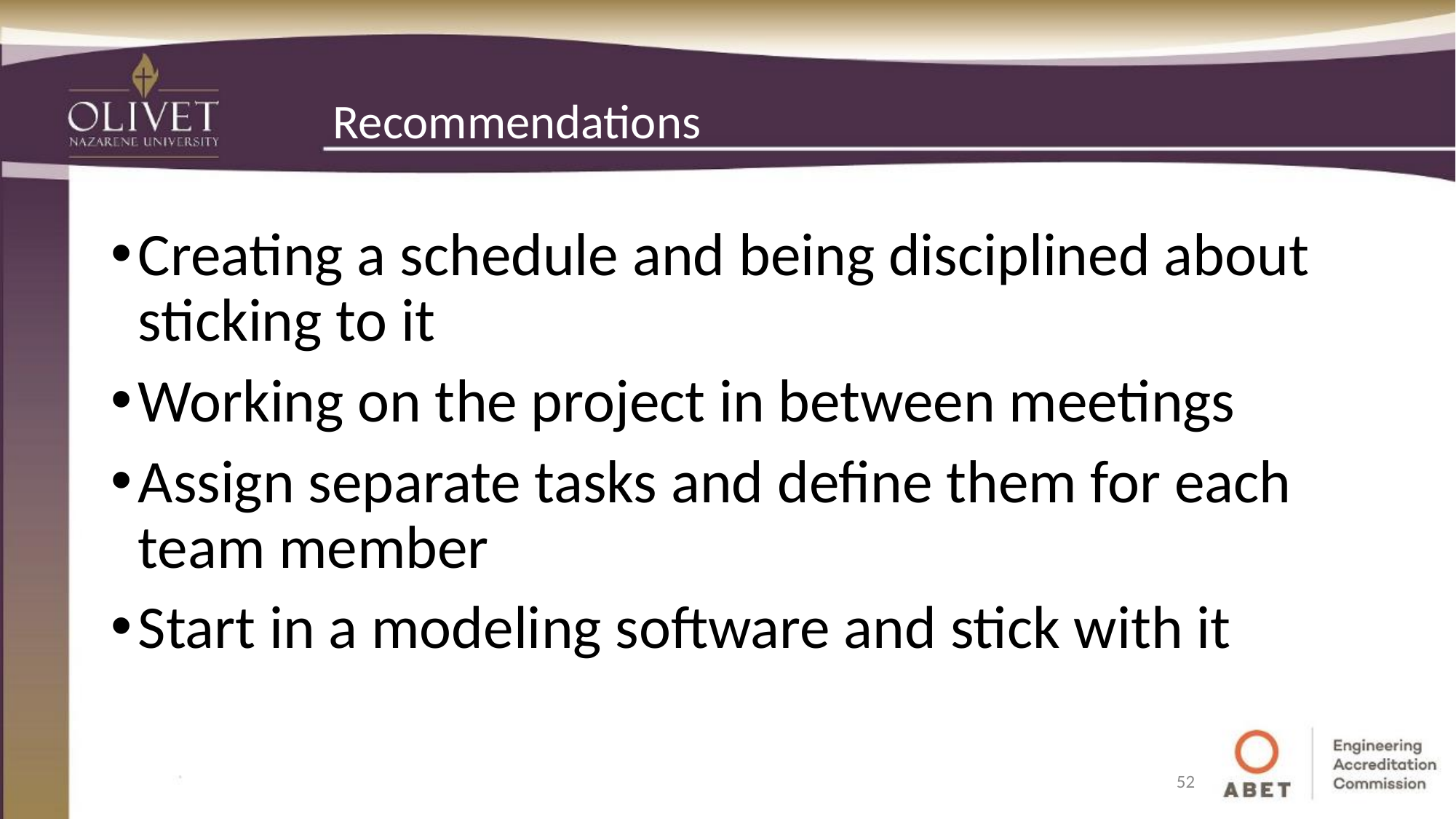

# Recommendations
Creating a schedule and being disciplined about sticking to it
Working on the project in between meetings
Assign separate tasks and define them for each team member
Start in a modeling software and stick with it
52